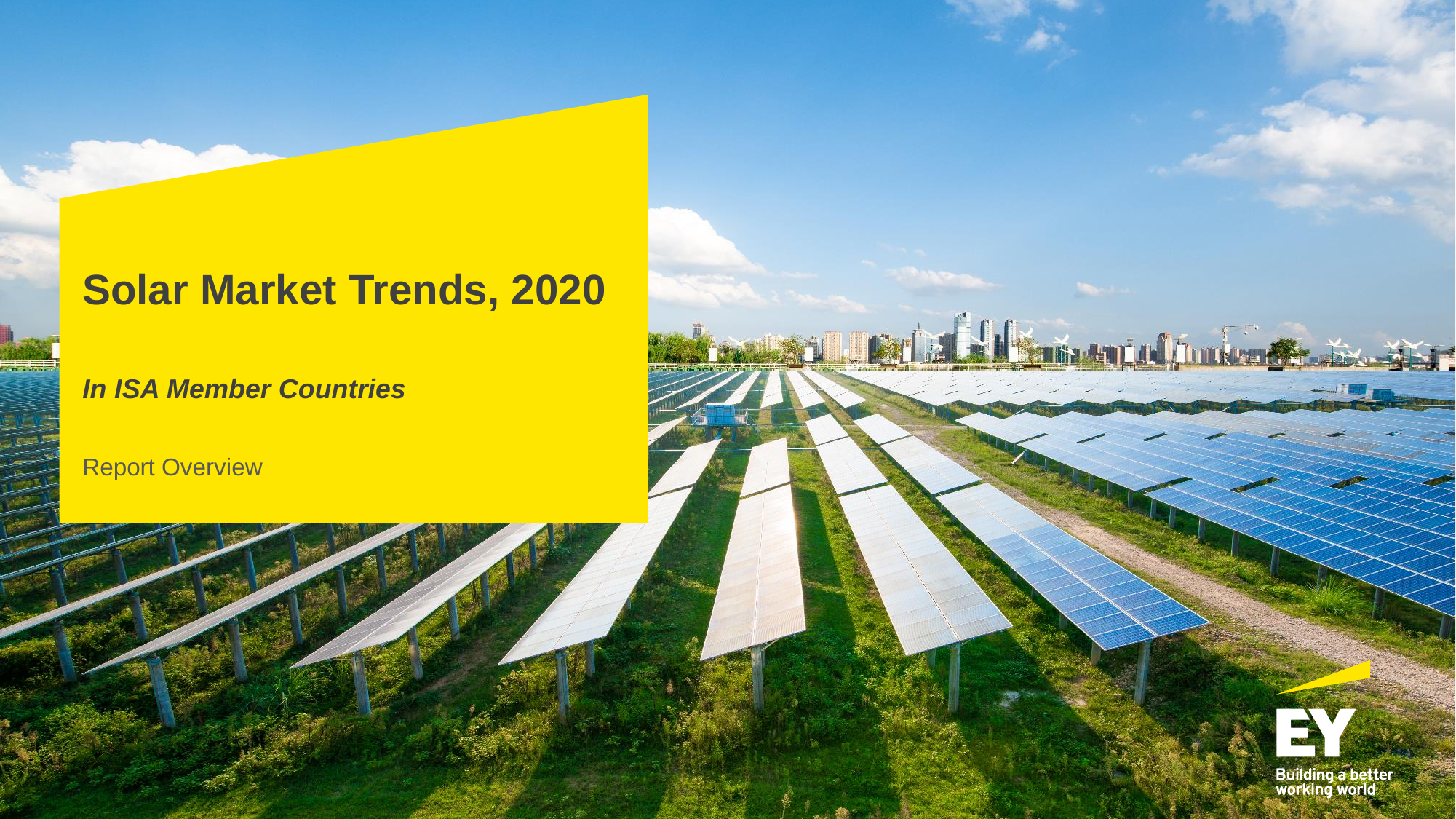

# Solar Market Trends, 2020 In ISA Member Countries
Report Overview